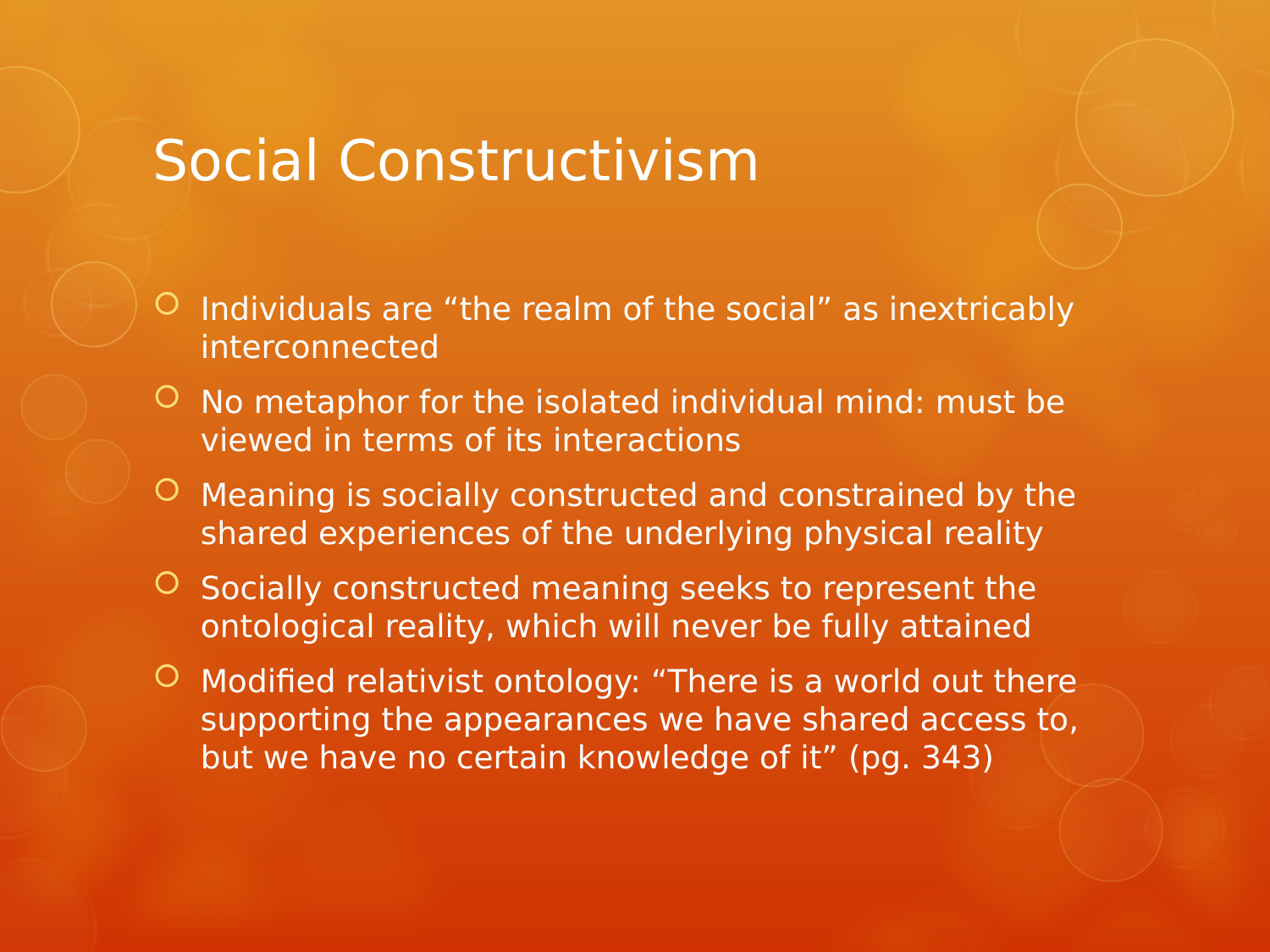

# Social Constructivism
Individuals are “the realm of the social” as inextricably interconnected
No metaphor for the isolated individual mind: must be viewed in terms of its interactions
Meaning is socially constructed and constrained by the shared experiences of the underlying physical reality
Socially constructed meaning seeks to represent the ontological reality, which will never be fully attained
Modified relativist ontology: “There is a world out there supporting the appearances we have shared access to, but we have no certain knowledge of it” (pg. 343)